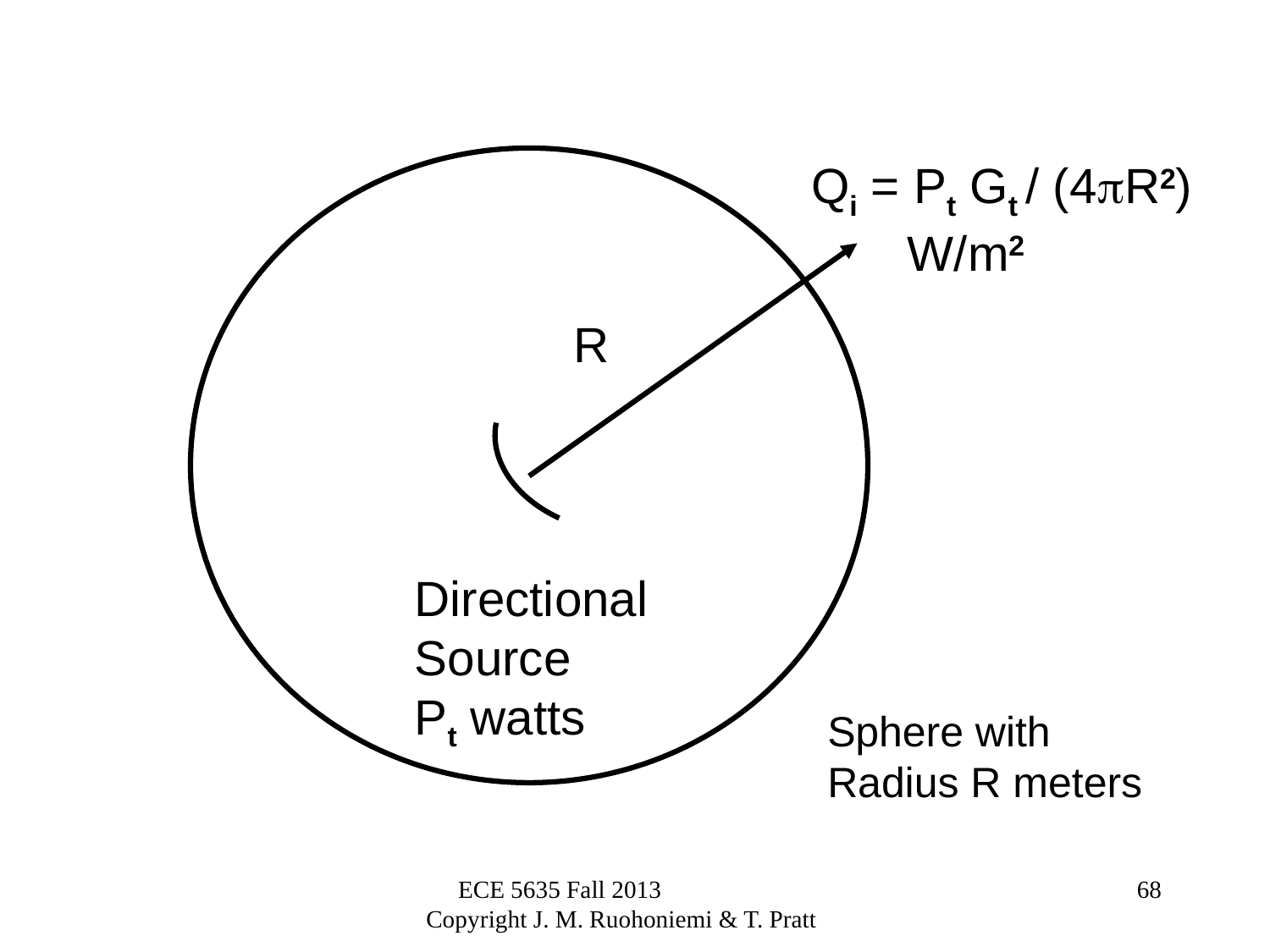

Qi = Pt Gt / (4πR2)
       W/m2

R

Directional
Source
Pt watts

Sphere with
Radius R meters
ECE 5635 Fall 2013                      Copyright J. M. Ruohoniemi & T. Pratt
68